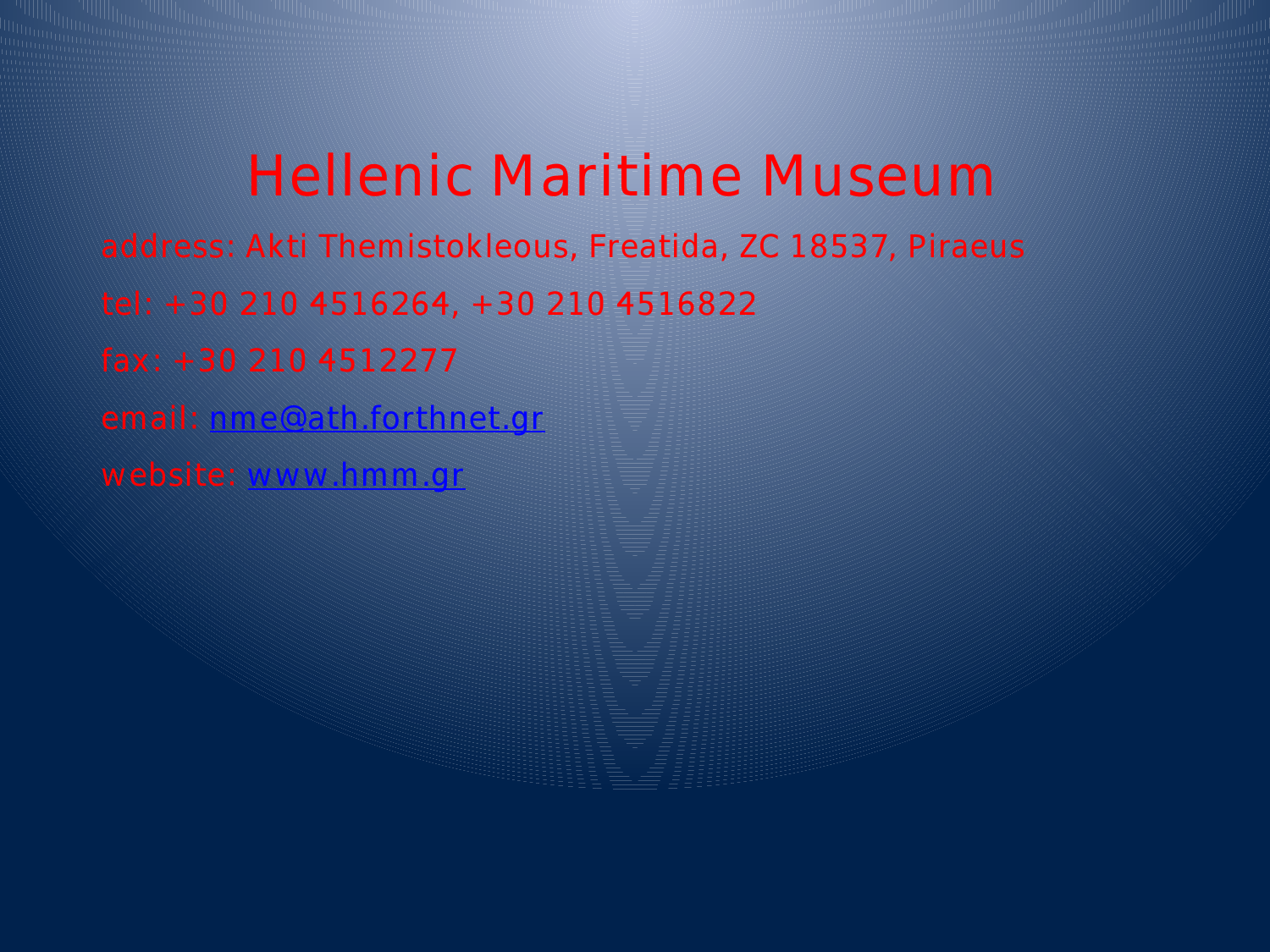

Hellenic Maritime Museum
address: Akti Themistokleous, Freatida, ZC 18537, Piraeus
tel: +30 210 4516264, +30 210 4516822
fax: +30 210 4512277
email: nme@ath.forthnet.gr
website: www.hmm.gr